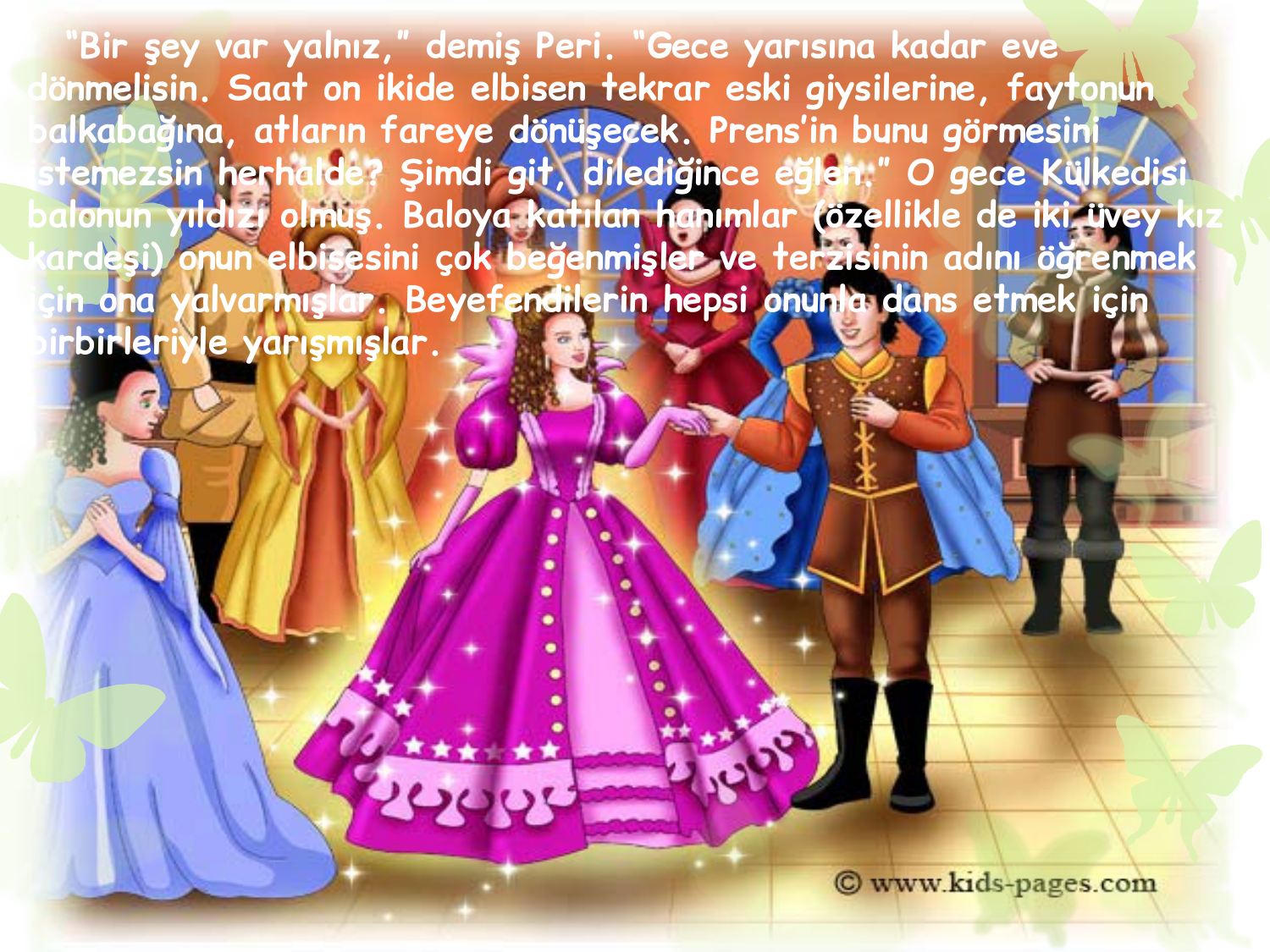

“Bir şey var yalnız,” demiş Peri. “Gece yarısına kadar eve dönmelisin. Saat on ikide elbisen tekrar eski giysilerine, faytonun balkabağına, atların fareye dönüşecek. Prens’in bunu görmesini istemezsin herhalde? Şimdi git, dilediğince eğlen.” O gece Külkedisi balonun yıldızı olmuş. Baloya katılan hanımlar (özellikle de iki üvey kız kardeşi) onun elbisesini çok beğenmişler ve terzisinin adını öğrenmek için ona yalvarmışlar. Beyefendilerin hepsi onunla dans etmek için birbirleriyle yarışmışlar.